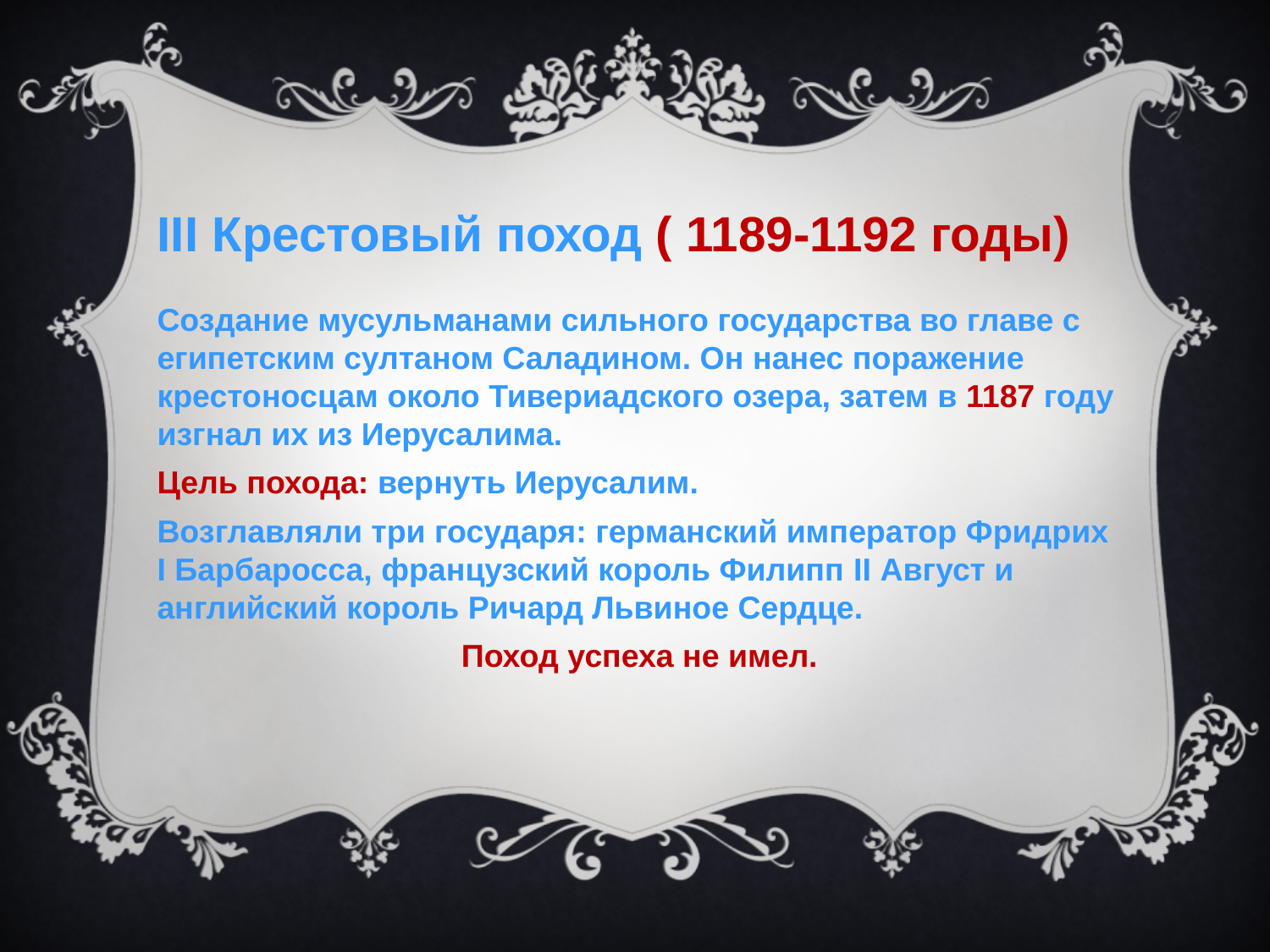

III Крестовый поход ( 1189-1192 годы)

Создание мусульманами сильного государства во главе с египетским султаном Саладином. Он нанес поражение крестоносцам около Тивериадского озера, затем в 1187 году изгнал их из Иерусалима.
Цель похода: вернуть Иерусалим.
Возглавляли три государя: германский император Фридрих I Барбаросса, французский король Филипп II Август и английский король Ричард Львиное Сердце.
Поход успеха не имел.